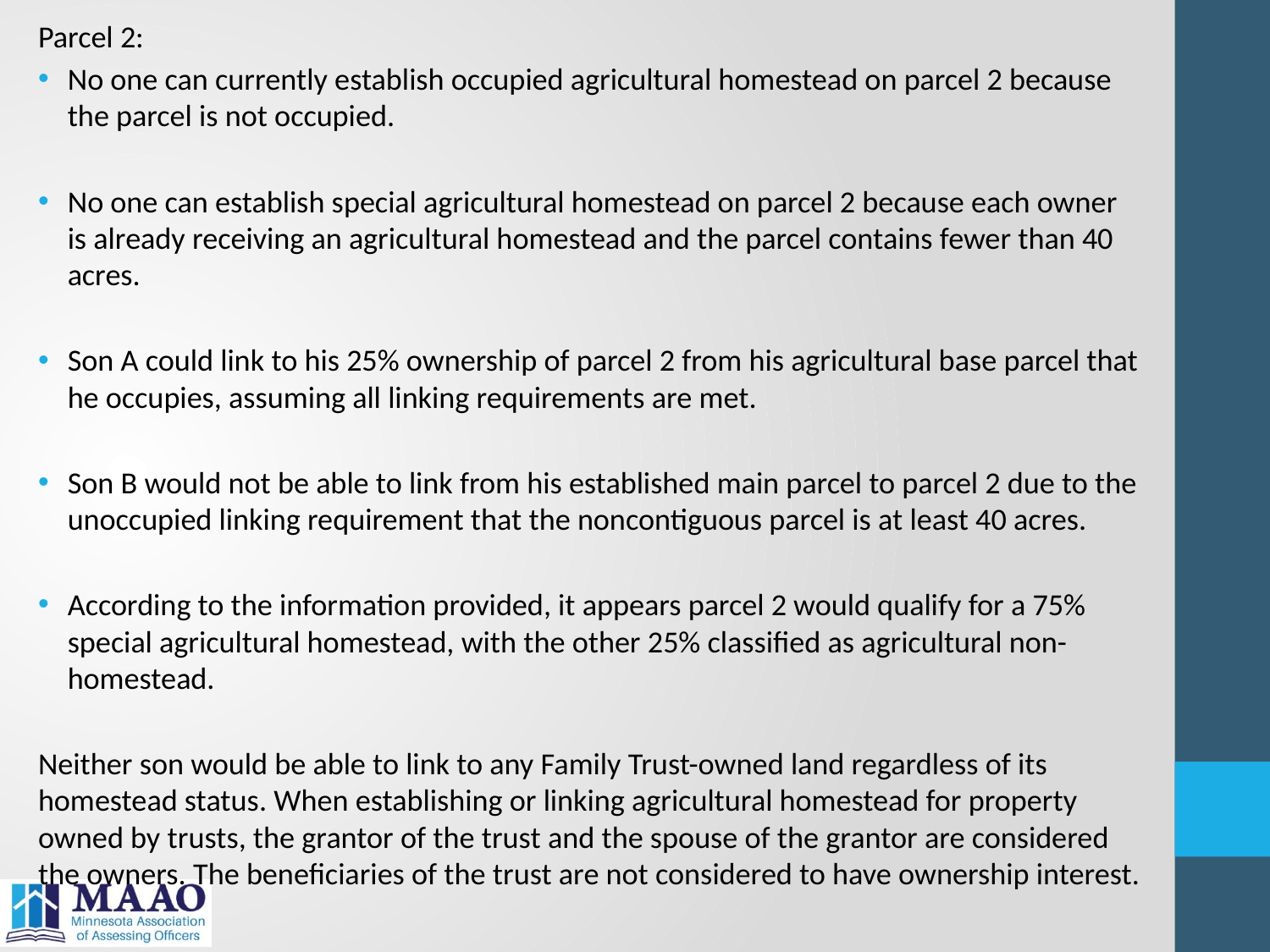

Parcel 2:
No one can currently establish occupied agricultural homestead on parcel 2 because the parcel is not occupied.

No one can establish special agricultural homestead on parcel 2 because each owner is already receiving an agricultural homestead and the parcel contains fewer than 40 acres.

Son A could link to his 25% ownership of parcel 2 from his agricultural base parcel that he occupies, assuming all linking requirements are met.

Son B would not be able to link from his established main parcel to parcel 2 due to the unoccupied linking requirement that the noncontiguous parcel is at least 40 acres.

According to the information provided, it appears parcel 2 would qualify for a 75% special agricultural homestead, with the other 25% classified as agricultural non-homestead.

Neither son would be able to link to any Family Trust-owned land regardless of its homestead status. When establishing or linking agricultural homestead for property owned by trusts, the grantor of the trust and the spouse of the grantor are considered the owners. The beneficiaries of the trust are not considered to have ownership interest.